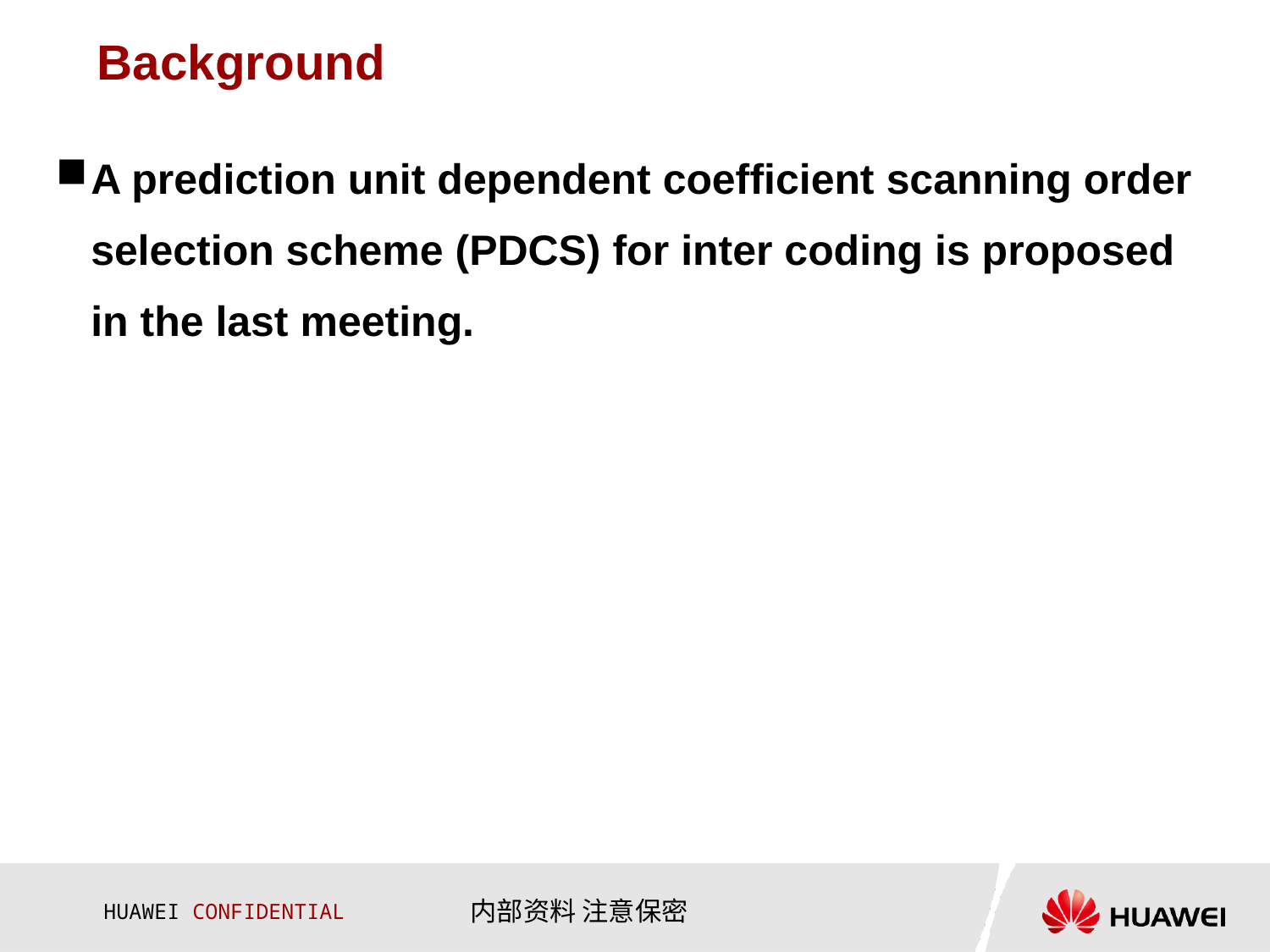

# Background
A prediction unit dependent coefficient scanning order selection scheme (PDCS) for inter coding is proposed in the last meeting.